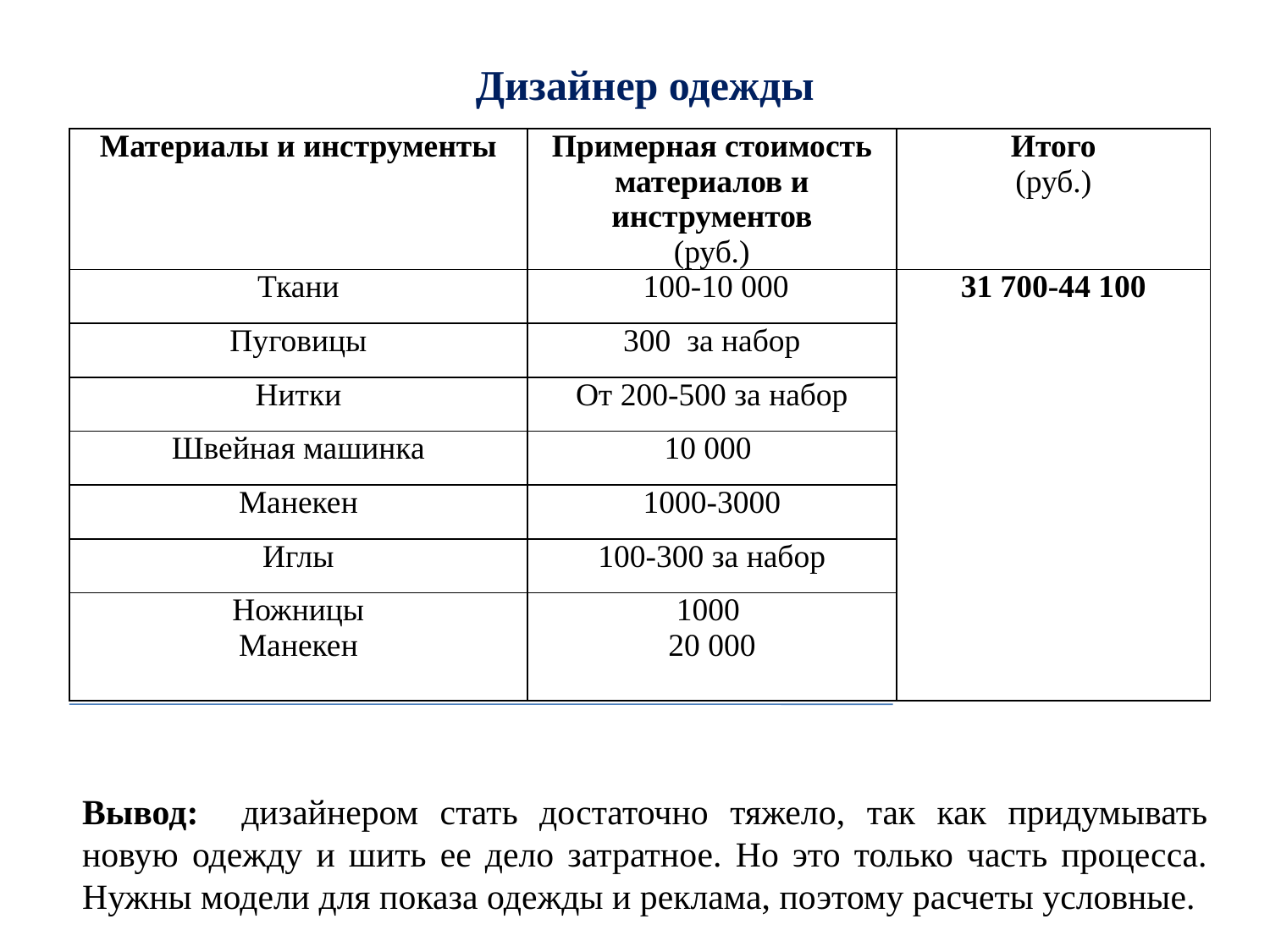

Дизайнер одежды
| Материалы и инструменты | Примерная стоимость материалов и инструментов (руб.) | Итого (руб.) |
| --- | --- | --- |
| Ткани | 100-10 000 | 31 700-44 100 |
| Пуговицы | 300 за набор |  |
| Нитки | От 200-500 за набор |  |
| Швейная машинка | 10 000 |  |
| Манекен | 1000-3000 |  |
| Иглы | 100-300 за набор |  |
| Ножницы Манекен | 1000 20 000 |  |

Вывод:  дизайнером стать достаточно тяжело, так как придумывать новую одежду и шить ее дело затратное. Но это только часть процесса. Нужны модели для показа одежды и реклама, поэтому расчеты условные.